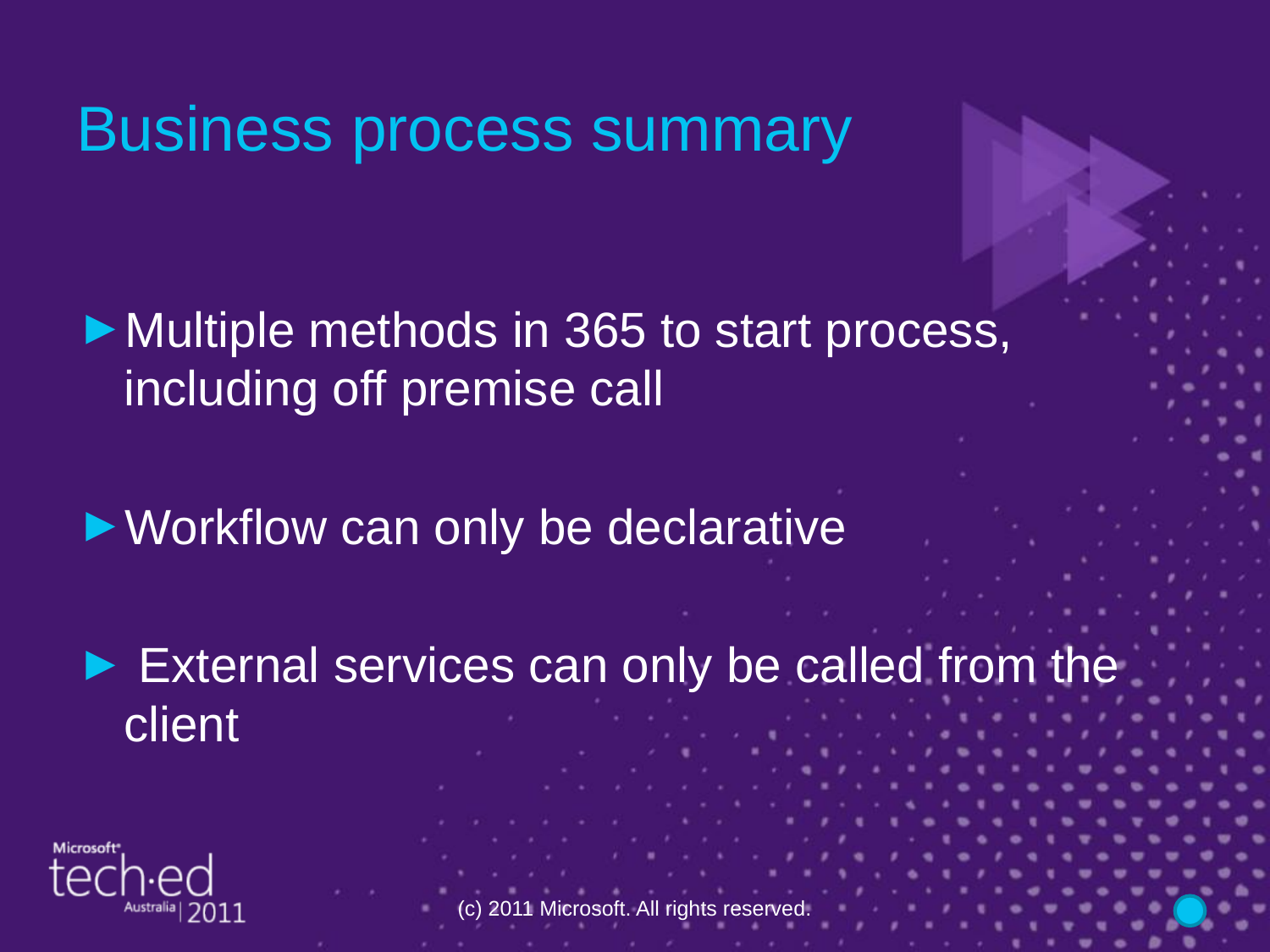

# Business process summary

Multiple methods in 365 to start process, including off premise call

Workflow can only be declarative

 External services can only be called from the client
(c) 2011 Microsoft. All rights reserved.